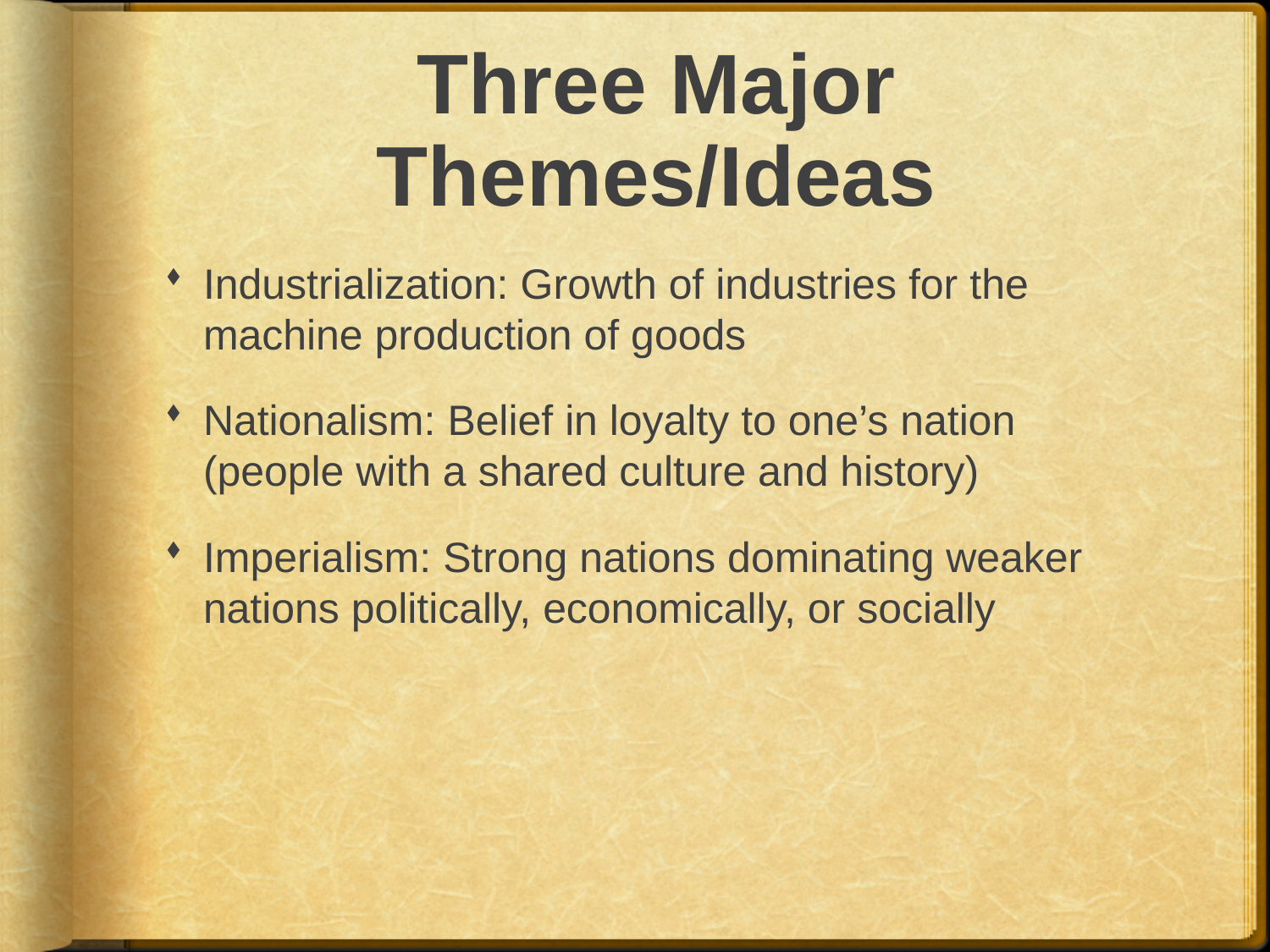

# Three Major Themes/Ideas
Industrialization: Growth of industries for the machine production of goods
Nationalism: Belief in loyalty to one’s nation (people with a shared culture and history)
Imperialism: Strong nations dominating weaker nations politically, economically, or socially